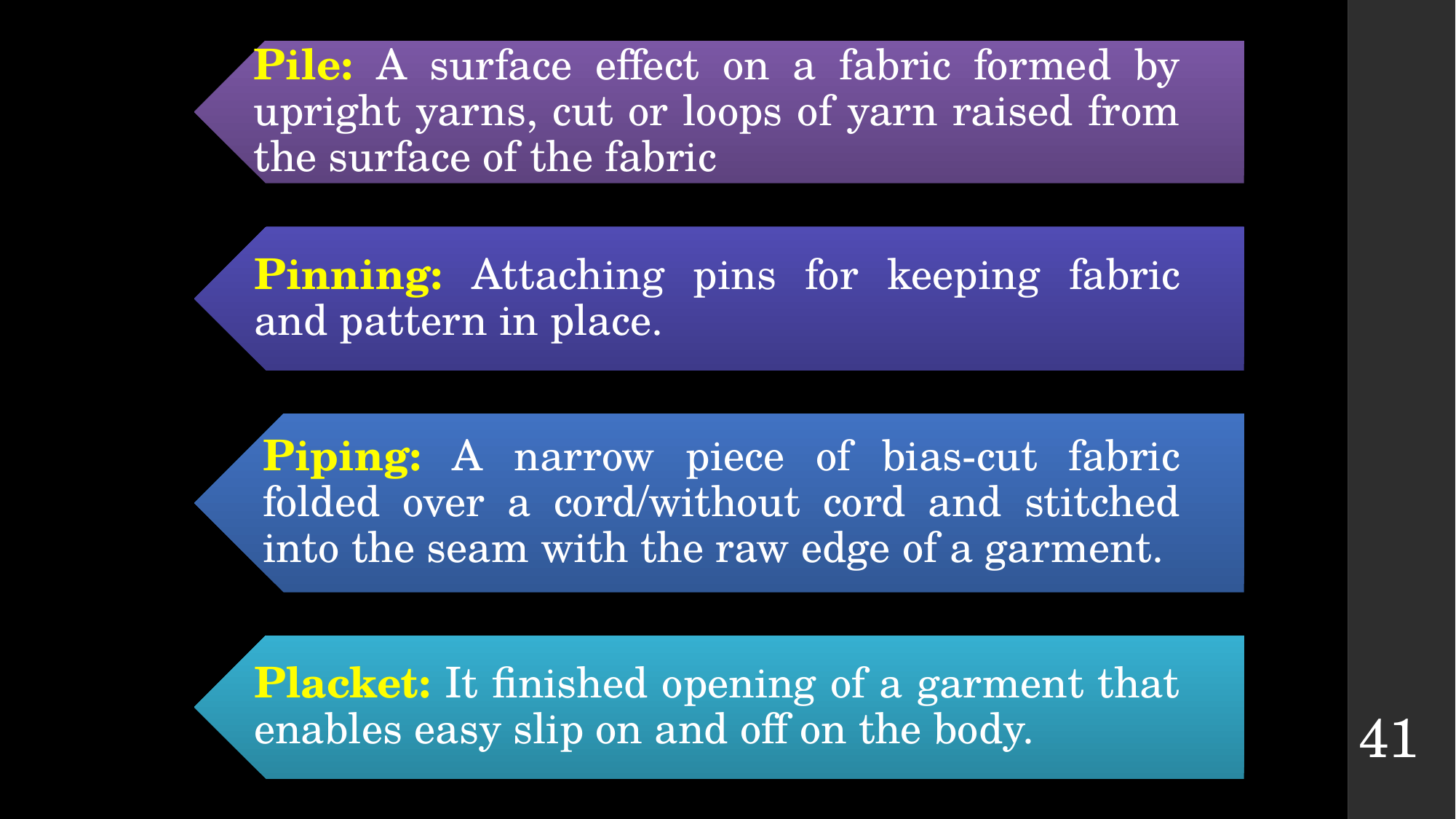

Pile: A surface effect on a fabric formed by upright yarns, cut or loops of yarn raised from the surface of the fabric
Pinning: Attaching pins for keeping fabric and pattern in place.
Piping: A narrow piece of bias-cut fabric folded over a cord/without cord and stitched into the seam with the raw edge of a garment.
Placket: It finished opening of a garment that enables easy slip on and off on the body.
41